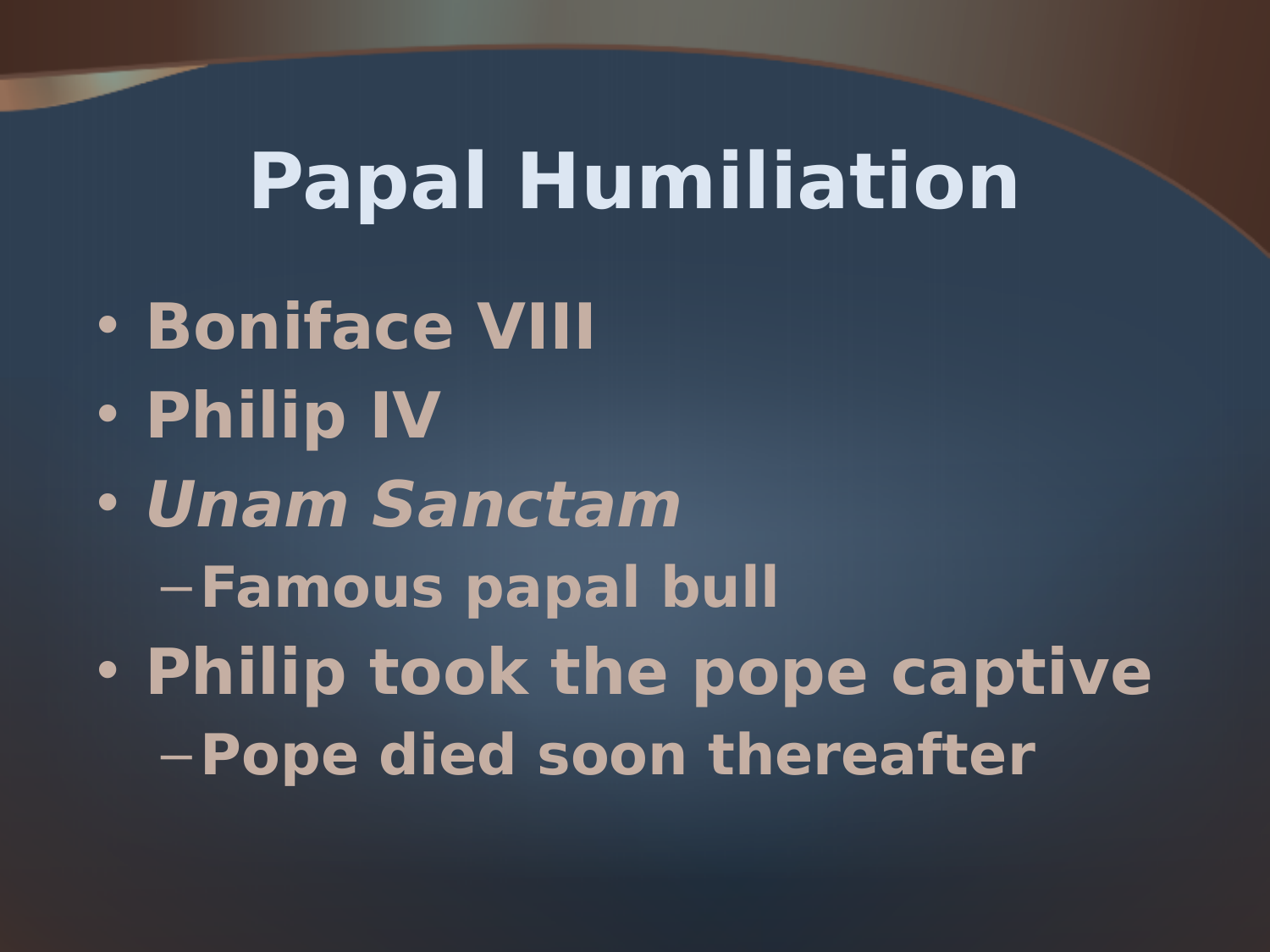

# Papal Humiliation
Boniface VIII
Philip IV
Unam Sanctam
Famous papal bull
Philip took the pope captive
Pope died soon thereafter